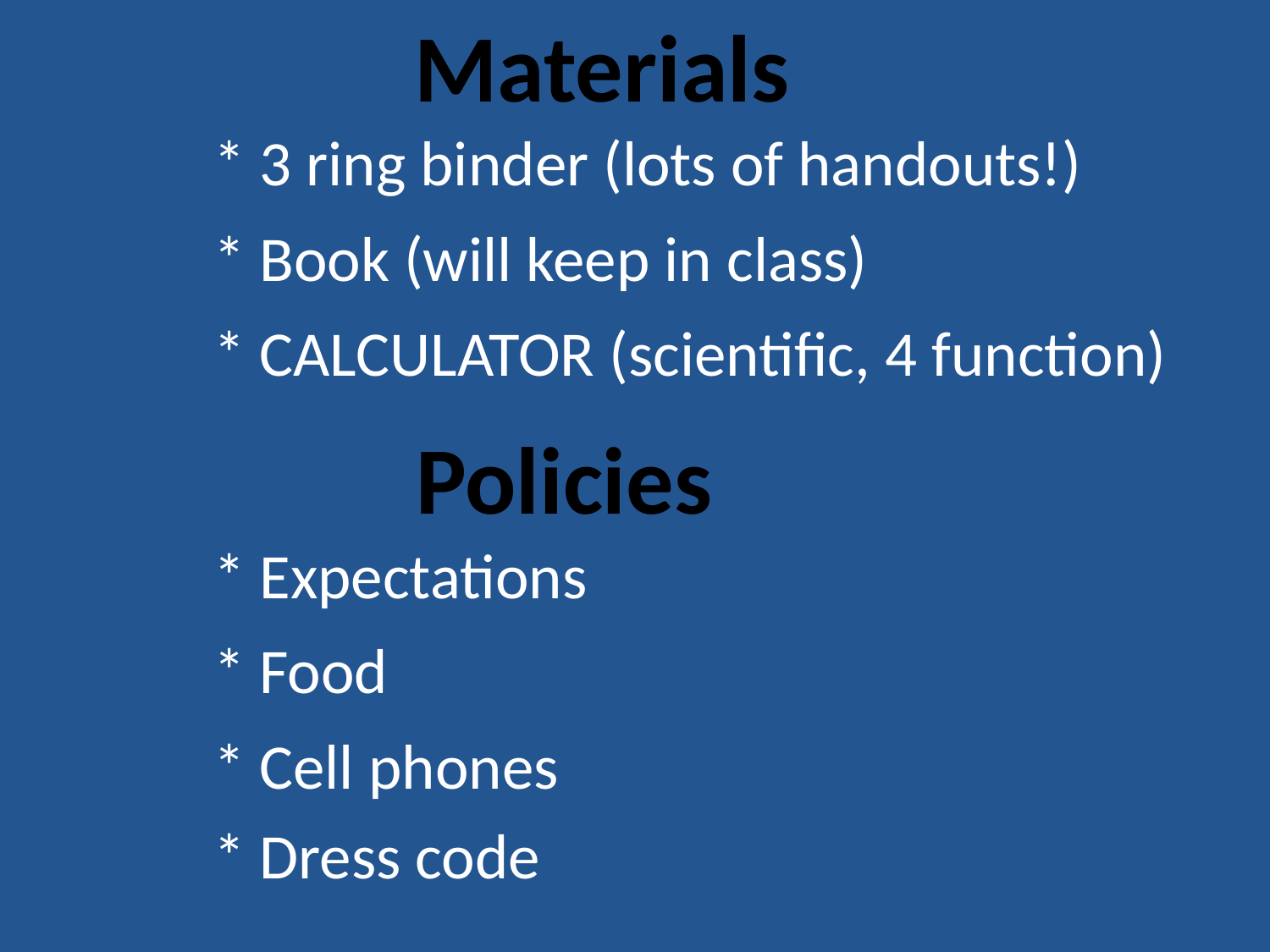

Materials
* 3 ring binder (lots of handouts!)
* Book (will keep in class)
* CALCULATOR (scientific, 4 function)
Policies
* Expectations
* Food
* Cell phones
* Dress code